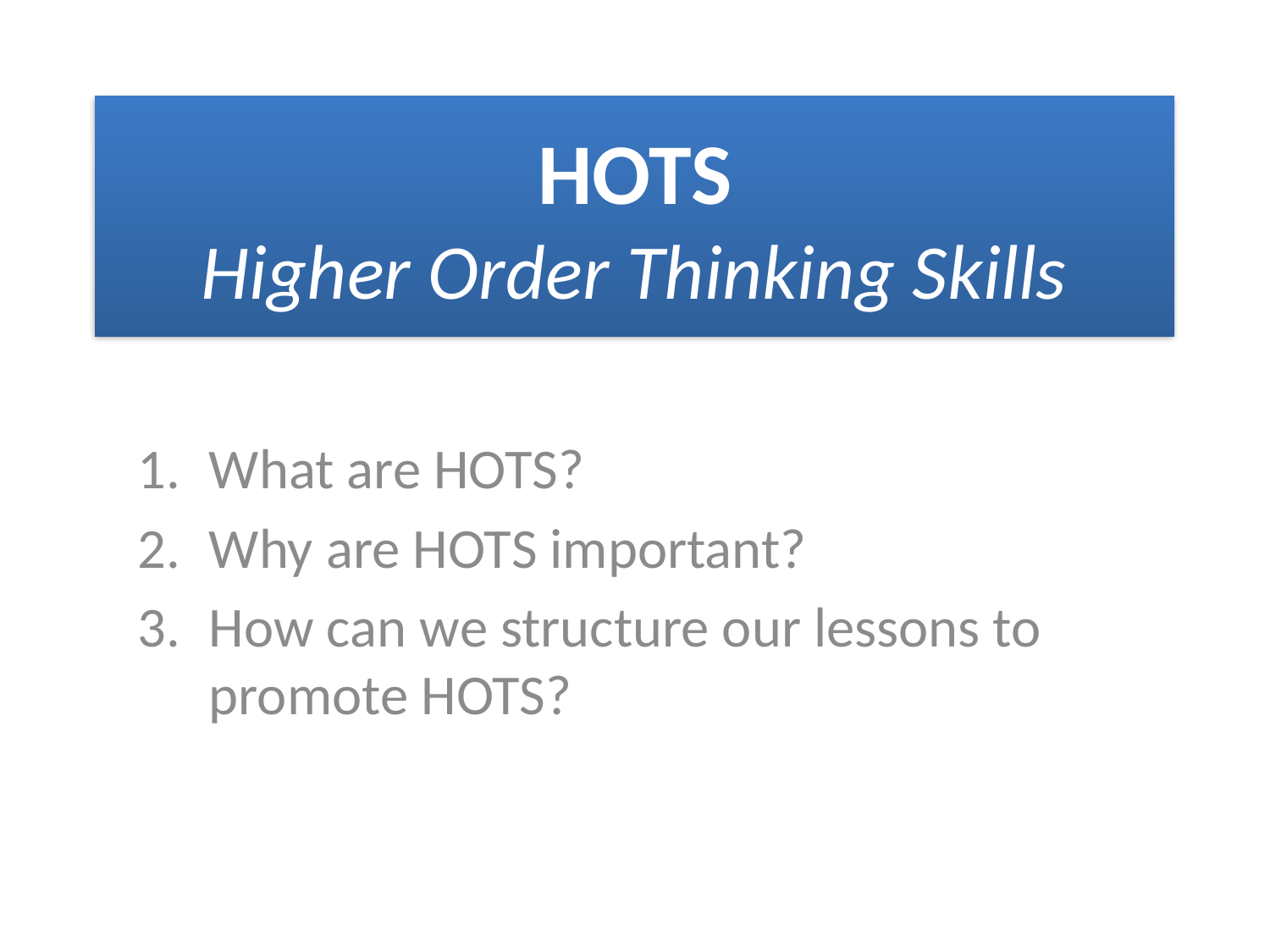

# HOTS Higher Order Thinking Skills
What are HOTS?
Why are HOTS important?
How can we structure our lessons to promote HOTS?